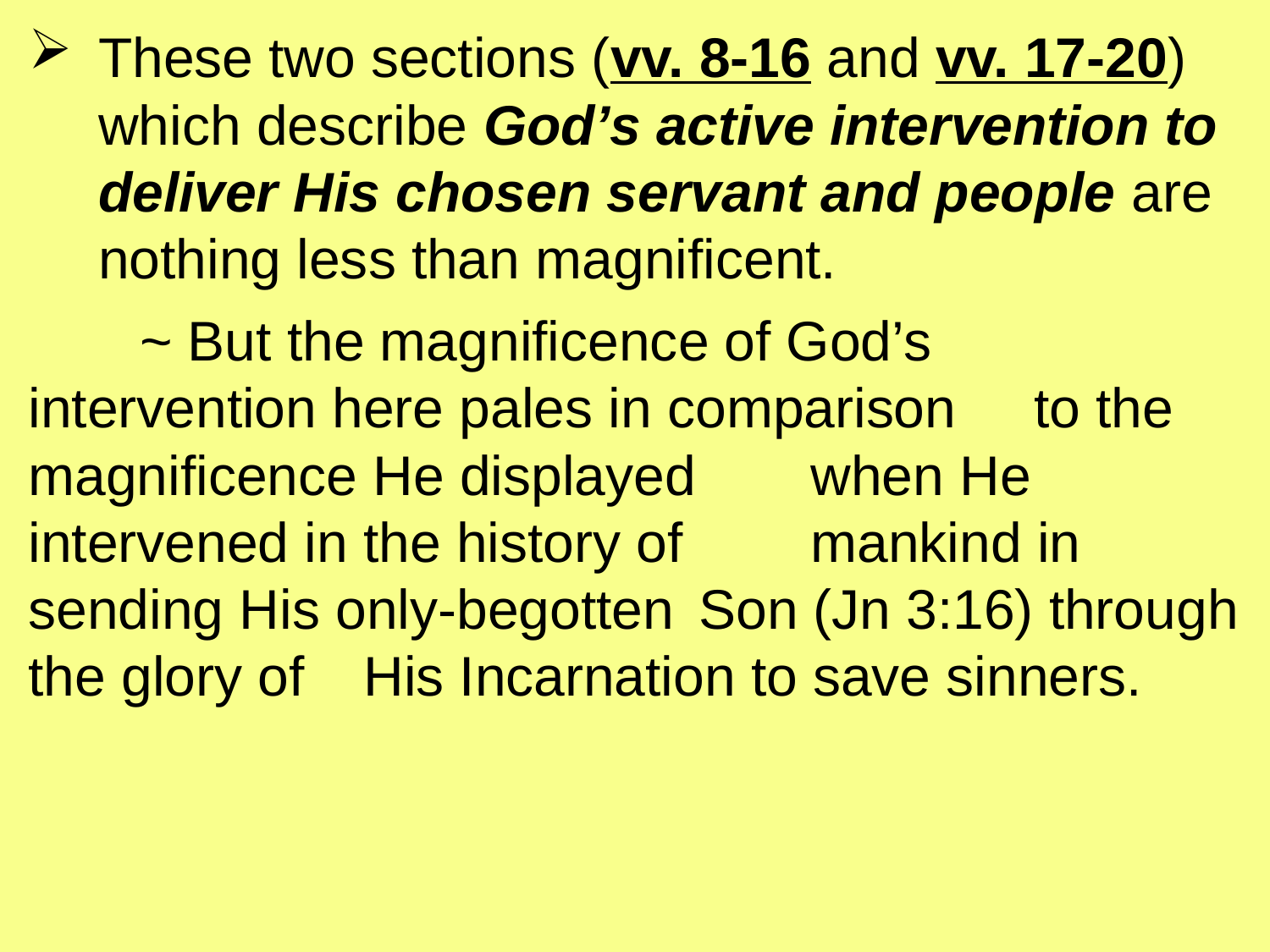

These two sections (vv. 8-16 and vv. 17-20) which describe God’s active intervention to deliver His chosen servant and people are nothing less than magnificent.
		~ But the magnificence of God’s 							intervention here pales in comparison 					to the magnificence He displayed 						when He intervened in the history of 					mankind in sending His only-begotten 					Son (Jn 3:16) through the glory of 						His Incarnation to save sinners.